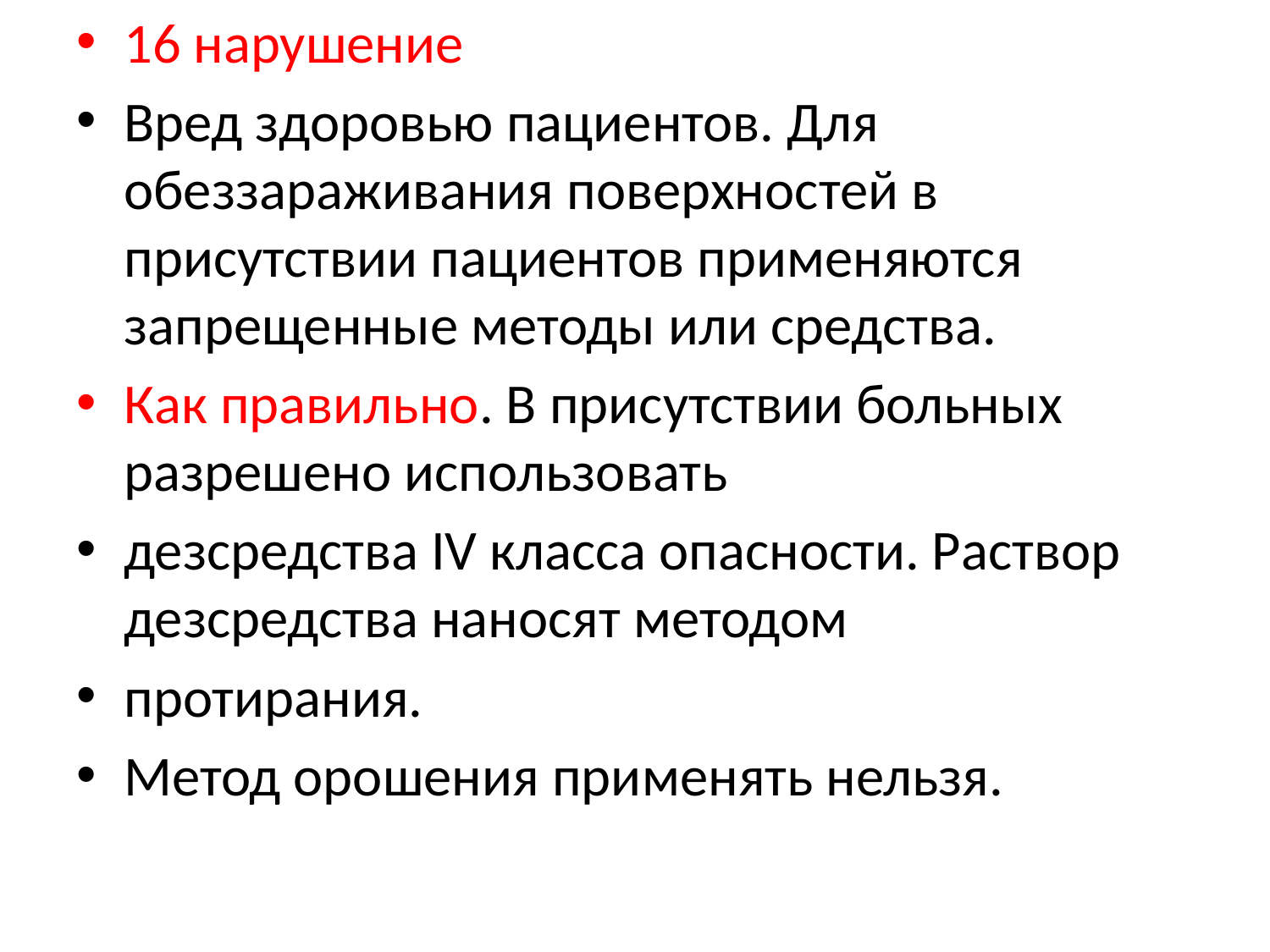

16 нарушение
Вред здоровью пациентов. Для обеззараживания поверхностей в присутствии пациентов применяются запрещенные методы или средства.
Как правильно. В присутствии больных разрешено использовать
дезсредства IV класса опасности. Раствор дезсредства наносят методом
протирания.
Метод орошения применять нельзя.